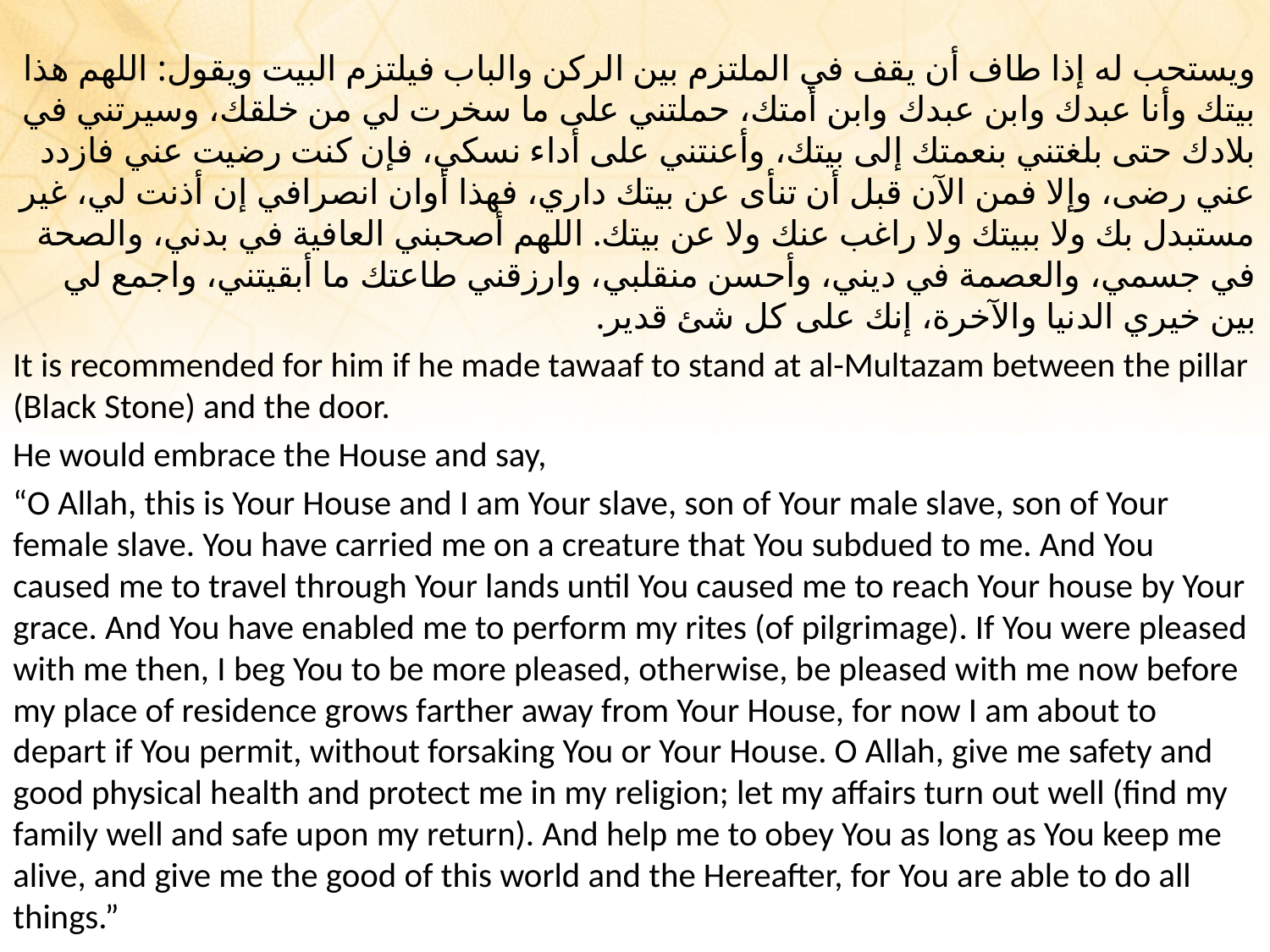

ويستحب له إذا طاف أن يقف في الملتزم بين الركن والباب فيلتزم البيت ويقول: اللهم هذا بيتك وأنا عبدك وابن عبدك وابن أمتك، حملتني على ما سخرت لي من خلقك، وسيرتني في بلادك حتى بلغتني بنعمتك إلى بيتك، وأعنتني على أداء نسكي، فإن كنت رضيت عني فازدد عني رضى، وإلا فمن الآن قبل أن تنأى عن بيتك داري، فهذا أوان انصرافي إن أذنت لي، غير مستبدل بك ولا ببيتك ولا راغب عنك ولا عن بيتك. اللهم أصحبني العافية في بدني، والصحة في جسمي، والعصمة في ديني، وأحسن منقلبي، وارزقني طاعتك ما أبقيتني، واجمع لي بين خيري الدنيا والآخرة، إنك على كل شئ قدير.
It is recommended for him if he made tawaaf to stand at al-Multazam between the pillar (Black Stone) and the door.
He would embrace the House and say,
“O Allah, this is Your House and I am Your slave, son of Your male slave, son of Your female slave. You have carried me on a creature that You subdued to me. And You caused me to travel through Your lands until You caused me to reach Your house by Your grace. And You have enabled me to perform my rites (of pilgrimage). If You were pleased with me then, I beg You to be more pleased, otherwise, be pleased with me now before my place of residence grows farther away from Your House, for now I am about to depart if You permit, without forsaking You or Your House. O Allah, give me safety and good physical health and protect me in my religion; let my affairs turn out well (find my family well and safe upon my return). And help me to obey You as long as You keep me alive, and give me the good of this world and the Hereafter, for You are able to do all things.”